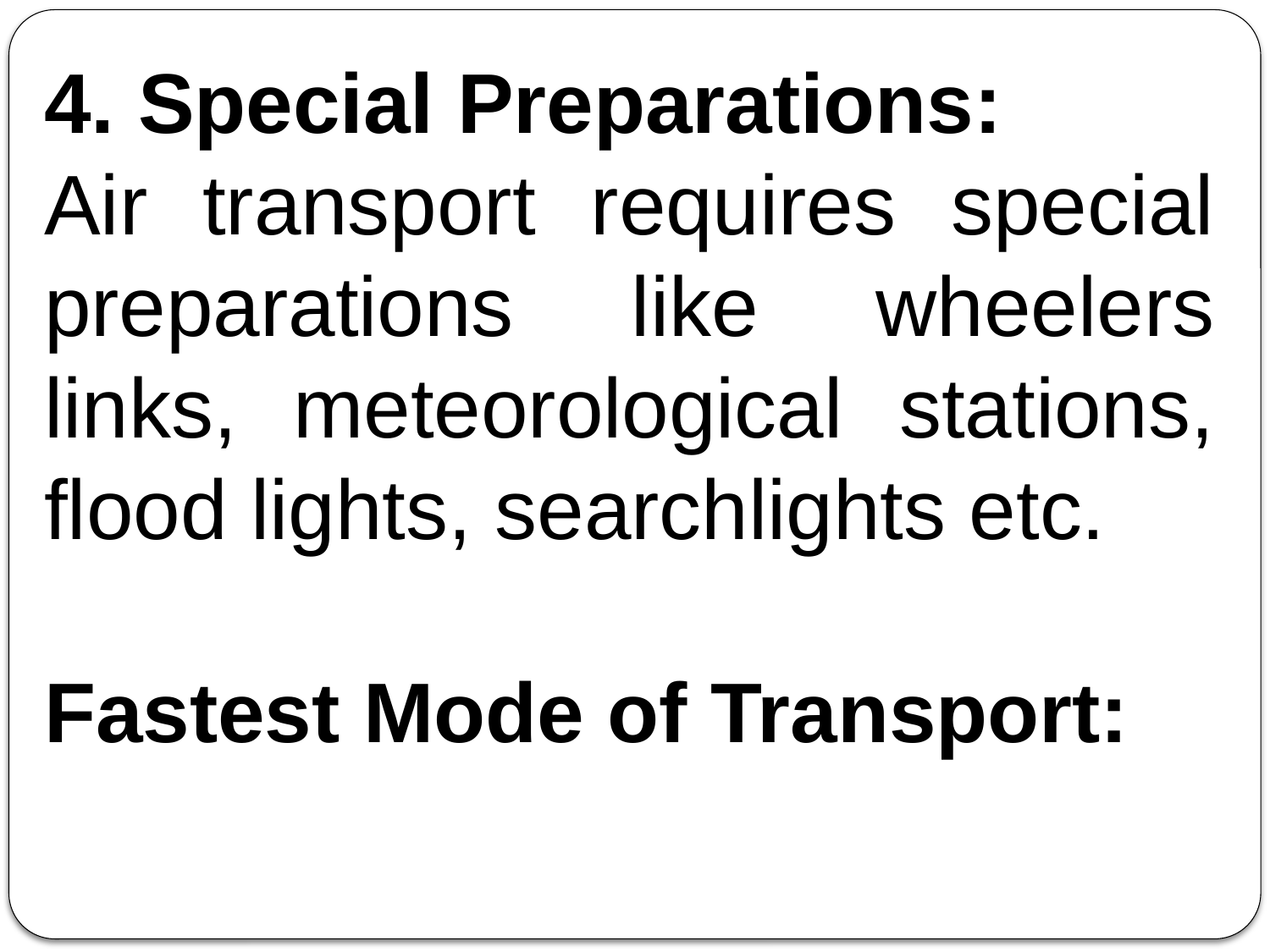

4. Special Preparations:
Air transport requires special preparations like wheelers links, meteorological stations, flood lights, searchlights etc.

Fastest Mode of Transport: